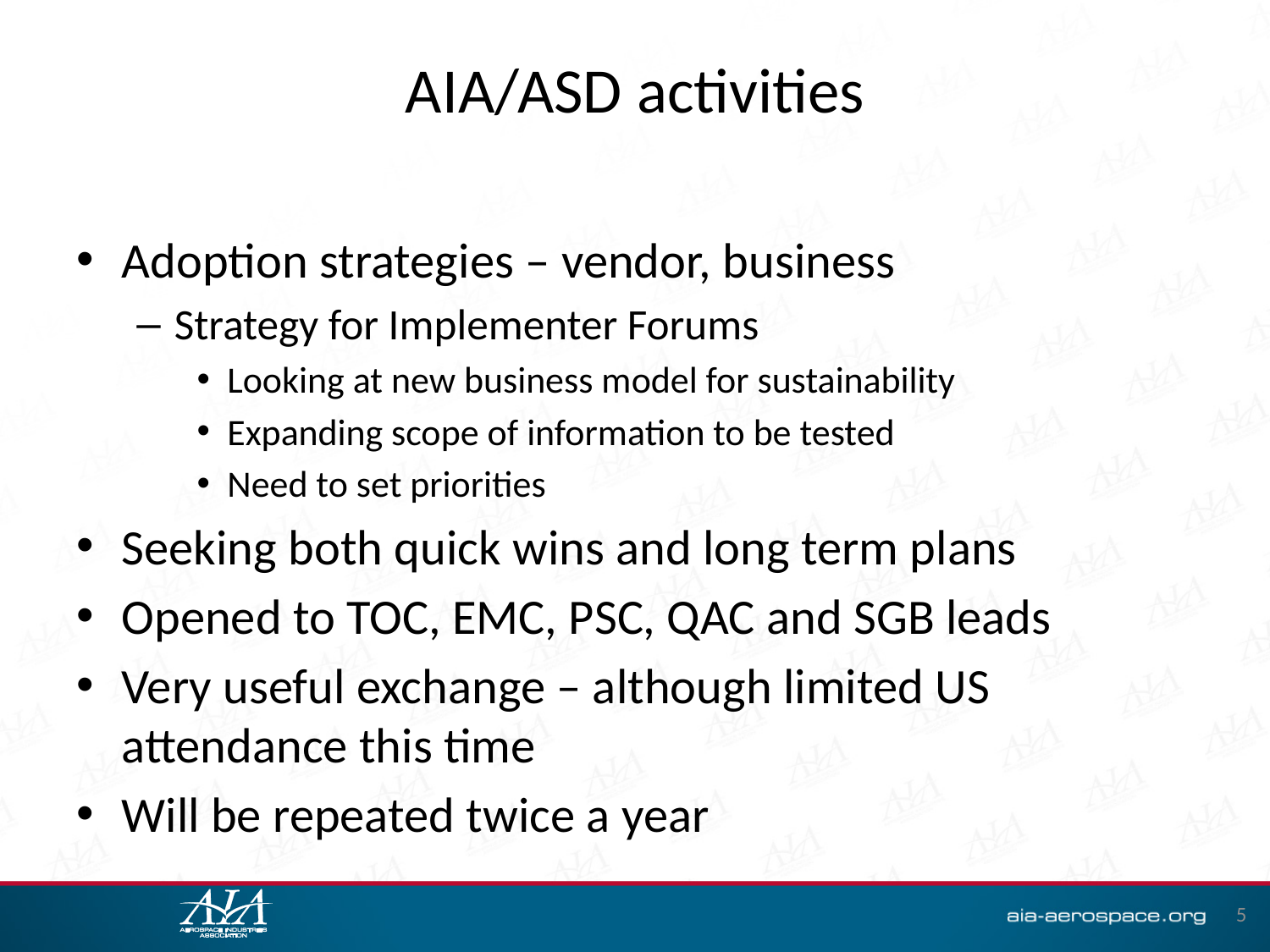

# AIA/ASD activities
Adoption strategies – vendor, business
Strategy for Implementer Forums
Looking at new business model for sustainability
Expanding scope of information to be tested
Need to set priorities
Seeking both quick wins and long term plans
Opened to TOC, EMC, PSC, QAC and SGB leads
Very useful exchange – although limited US attendance this time
Will be repeated twice a year
5